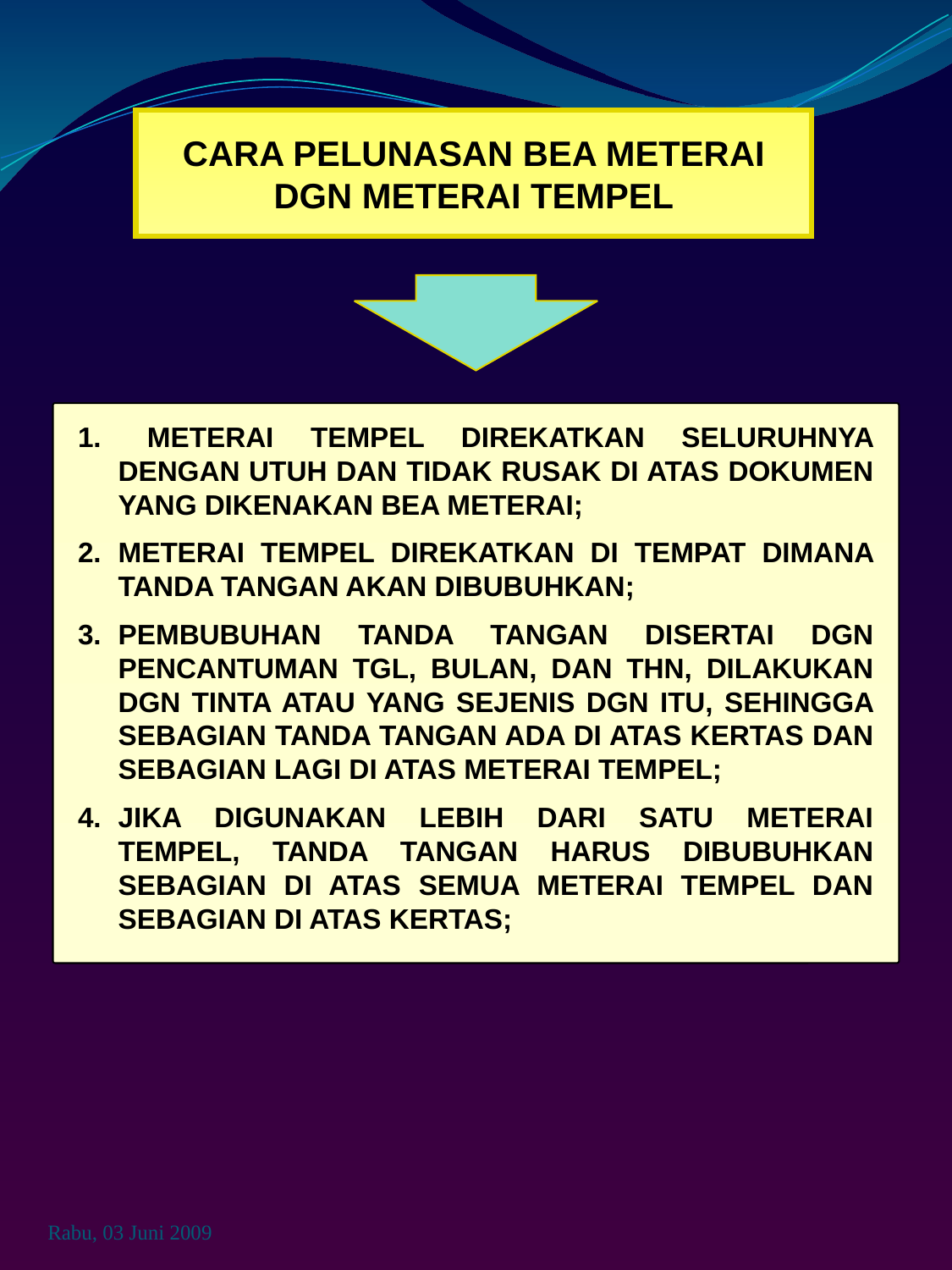

CARA PELUNASAN BEA METERAI
DGN METERAI TEMPEL

1. 	METERAI TEMPEL DIREKATKAN SELURUHNYA DENGAN UTUH DAN TIDAK RUSAK DI ATAS DOKUMEN YANG DIKENAKAN BEA METERAI;
2.	METERAI TEMPEL DIREKATKAN DI TEMPAT DIMANA TANDA TANGAN AKAN DIBUBUHKAN;
3.	PEMBUBUHAN TANDA TANGAN DISERTAI DGN PENCANTUMAN TGL, BULAN, DAN THN, DILAKUKAN DGN TINTA ATAU YANG SEJENIS DGN ITU, SEHINGGA SEBAGIAN TANDA TANGAN ADA DI ATAS KERTAS DAN SEBAGIAN LAGI DI ATAS METERAI TEMPEL;
4.	JIKA DIGUNAKAN LEBIH DARI SATU METERAI TEMPEL, TANDA TANGAN HARUS DIBUBUHKAN SEBAGIAN DI ATAS SEMUA METERAI TEMPEL DAN SEBAGIAN DI ATAS KERTAS;
Rabu, 03 Juni 2009